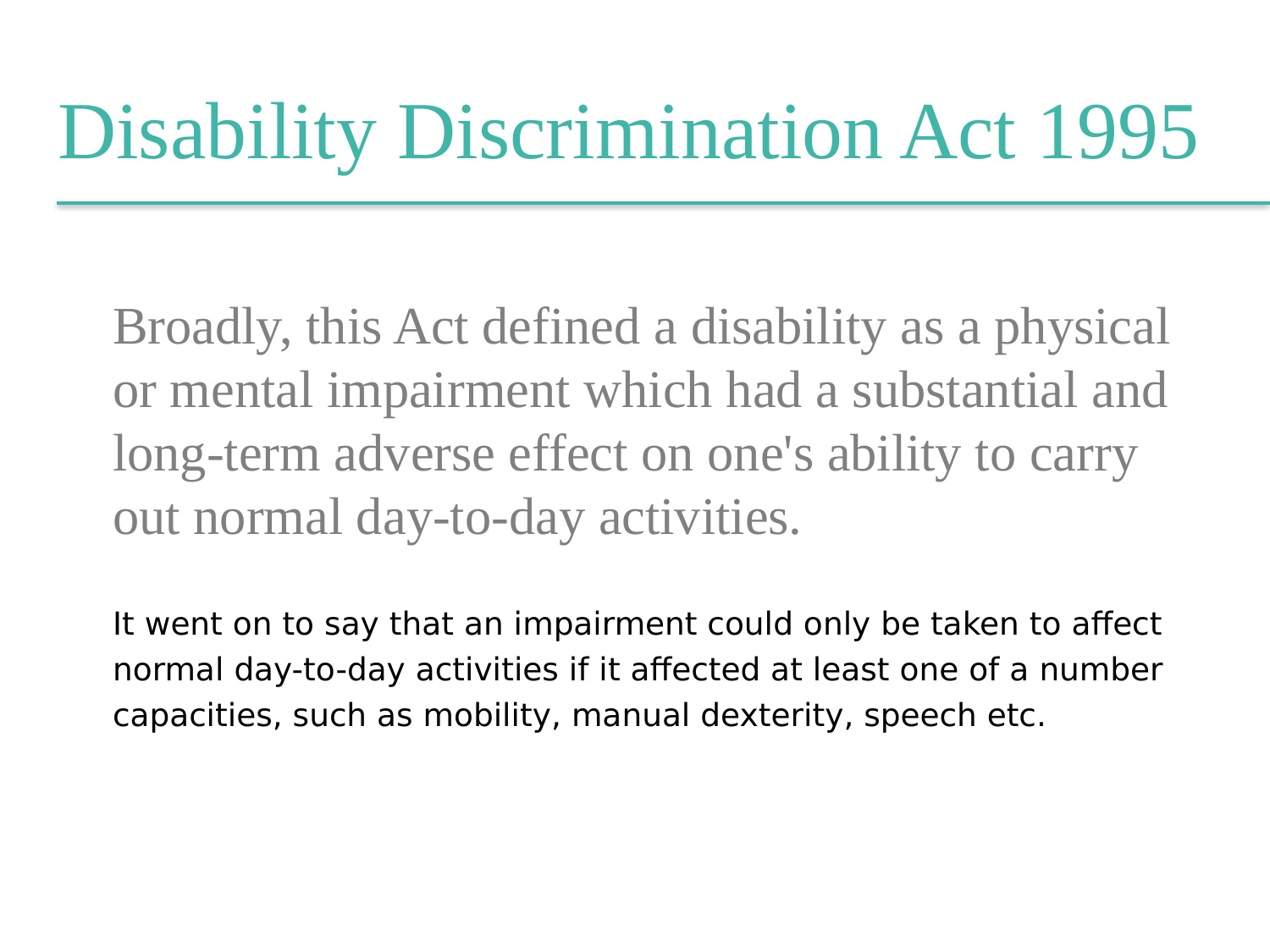

Disability Discrimination Act 1995
Broadly, this Act defined a disability as a physical or mental impairment which had a substantial and long-term adverse effect on one's ability to carry out normal day-to-day activities.

It went on to say that an impairment could only be taken to affect normal day-to-day activities if it affected at least one of a number capacities, such as mobility, manual dexterity, speech etc.

Impact on child
Feels valued
Feels like a partner in mutual endeavour
Has a better chance of making friends and feeling less isolated, passive and frustrated